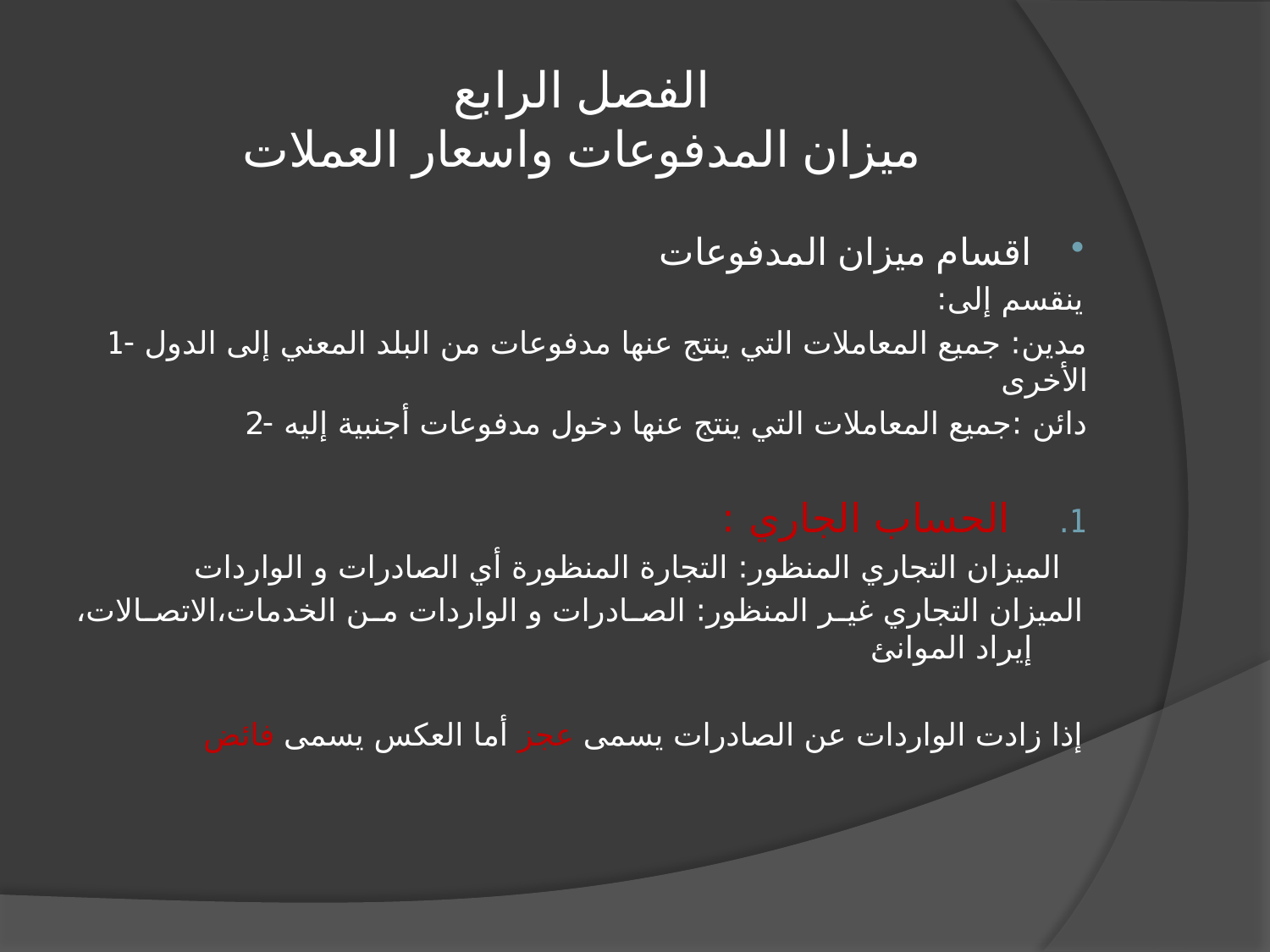

# الفصل الرابع ميزان المدفوعات واسعار العملات
اقسام ميزان المدفوعات
ينقسم إلى:
1- مدين: جميع المعاملات التي ينتج عنها مدفوعات من البلد المعني إلى الدول الأخرى
2- دائن :جميع المعاملات التي ينتج عنها دخول مدفوعات أجنبية إليه

 الحساب الجاري :
	الميزان التجاري المنظور: التجارة المنظورة أي الصادرات و الواردات
الميزان التجاري غير المنظور: الصادرات و الواردات من الخدمات،الاتصالات، إيراد الموانئ

إذا زادت الواردات عن الصادرات يسمى عجز أما العكس يسمى فائض